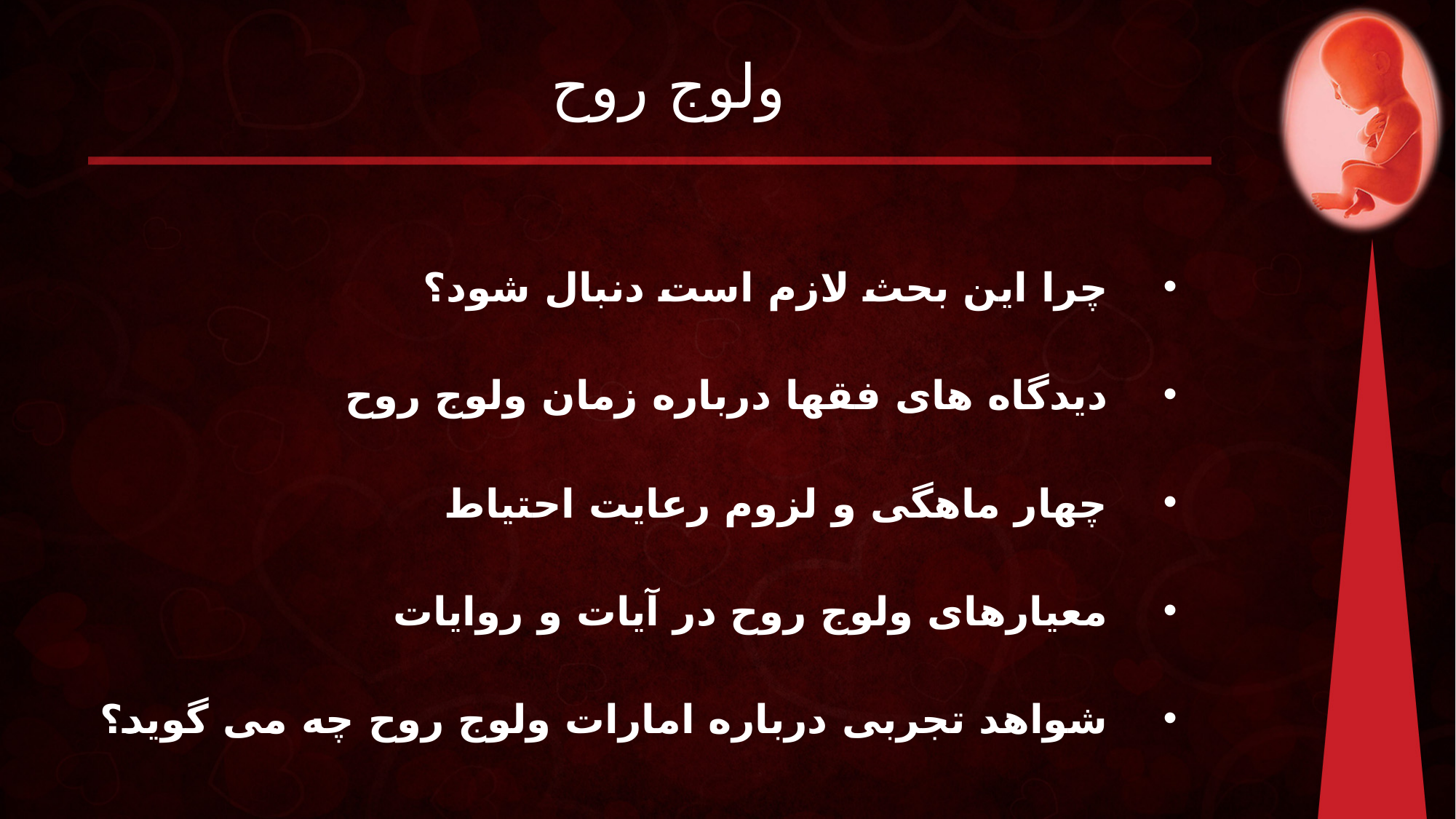

# ولوج روح
چرا این بحث لازم است دنبال شود؟
دیدگاه های فقها درباره زمان ولوج روح
چهار ماهگی و لزوم رعایت احتیاط
معیارهای ولوج روح در آیات و روایات
شواهد تجربی درباره امارات ولوج روح چه می گوید؟